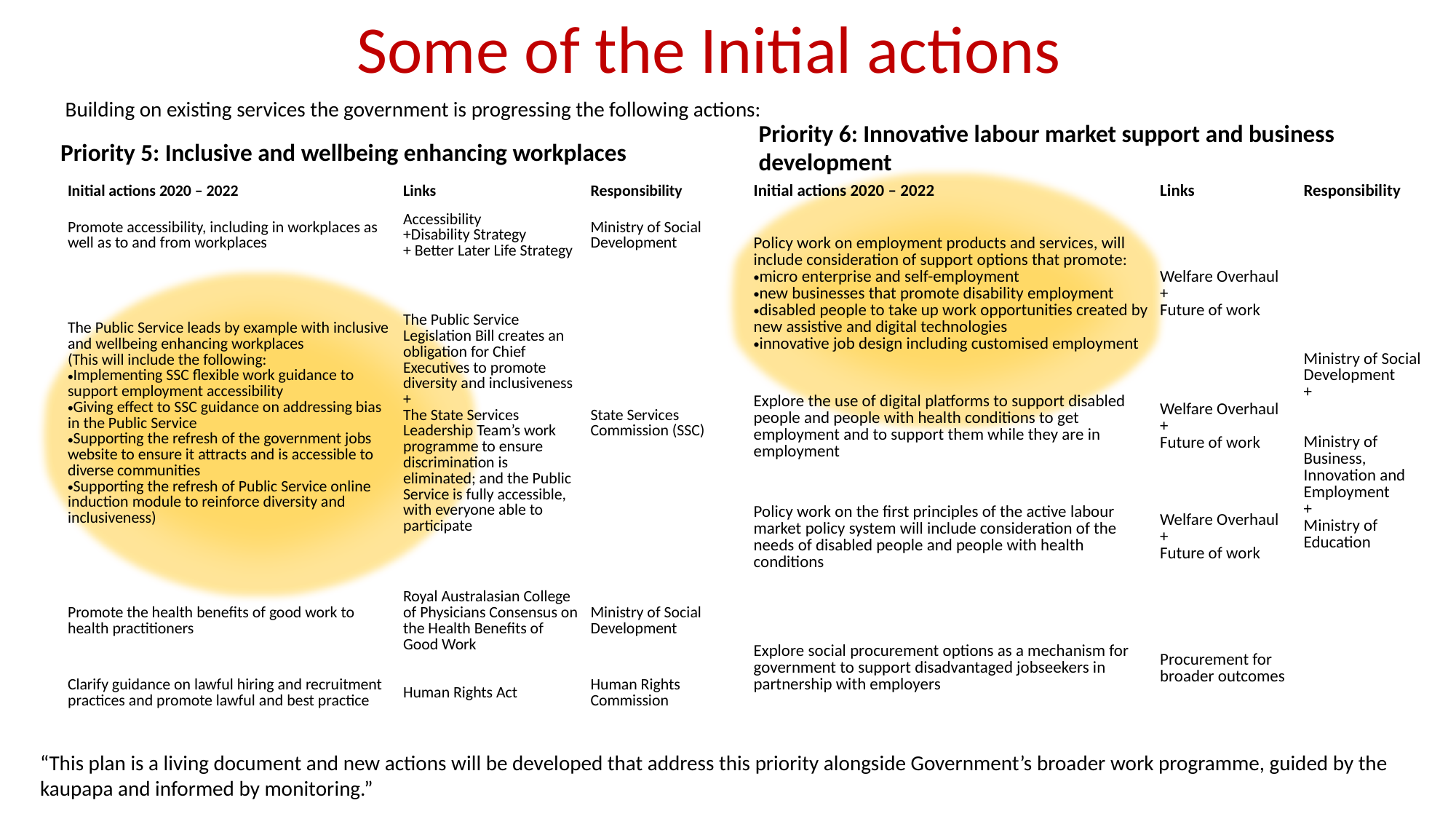

Some of the Initial actions
Building on existing services the government is progressing the following actions:
Priority 6: Innovative labour market support and business development
Priority 5: Inclusive and wellbeing enhancing workplaces

| Initial actions 2020 – 2022 | Links | Responsibility |
| --- | --- | --- |
| Promote accessibility, including in workplaces as well as to and from workplaces | Accessibility +Disability Strategy + Better Later Life Strategy | Ministry of Social Development |
| The Public Service leads by example with inclusive and wellbeing enhancing workplaces (This will include the following: Implementing SSC flexible work guidance to support employment accessibility Giving effect to SSC guidance on addressing bias in the Public Service Supporting the refresh of the government jobs website to ensure it attracts and is accessible to diverse communities Supporting the refresh of Public Service online induction module to reinforce diversity and inclusiveness) | The Public Service Legislation Bill creates an obligation for Chief Executives to promote diversity and inclusiveness + The State Services Leadership Team’s work programme to ensure discrimination is eliminated; and the Public Service is fully accessible, with everyone able to participate | State Services Commission (SSC) |
| Promote the health benefits of good work to health practitioners | Royal Australasian College of Physicians Consensus on the Health Benefits of Good Work | Ministry of Social Development |
| Clarify guidance on lawful hiring and recruitment practices and promote lawful and best practice | Human Rights Act | Human Rights Commission |
| Initial actions 2020 – 2022 | Links | Responsibility |
| --- | --- | --- |
| Policy work on employment products and services, will include consideration of support options that promote: micro enterprise and self-employment new businesses that promote disability employment disabled people to take up work opportunities created by new assistive and digital technologies innovative job design including customised employment | Welfare Overhaul + Future of work | Ministry of Social Development + Ministry of Business, Innovation and Employment + Ministry of Education |
| Explore the use of digital platforms to support disabled people and people with health conditions to get employment and to support them while they are in employment | Welfare Overhaul + Future of work |  |
| Policy work on the first principles of the active labour market policy system will include consideration of the needs of disabled people and people with health conditions | Welfare Overhaul + Future of work |  |
| Explore social procurement options as a mechanism for government to support disadvantaged jobseekers in partnership with employers | Procurement for broader outcomes |  |

“This plan is a living document and new actions will be developed that address this priority alongside Government’s broader work programme, guided by the kaupapa and informed by monitoring.”